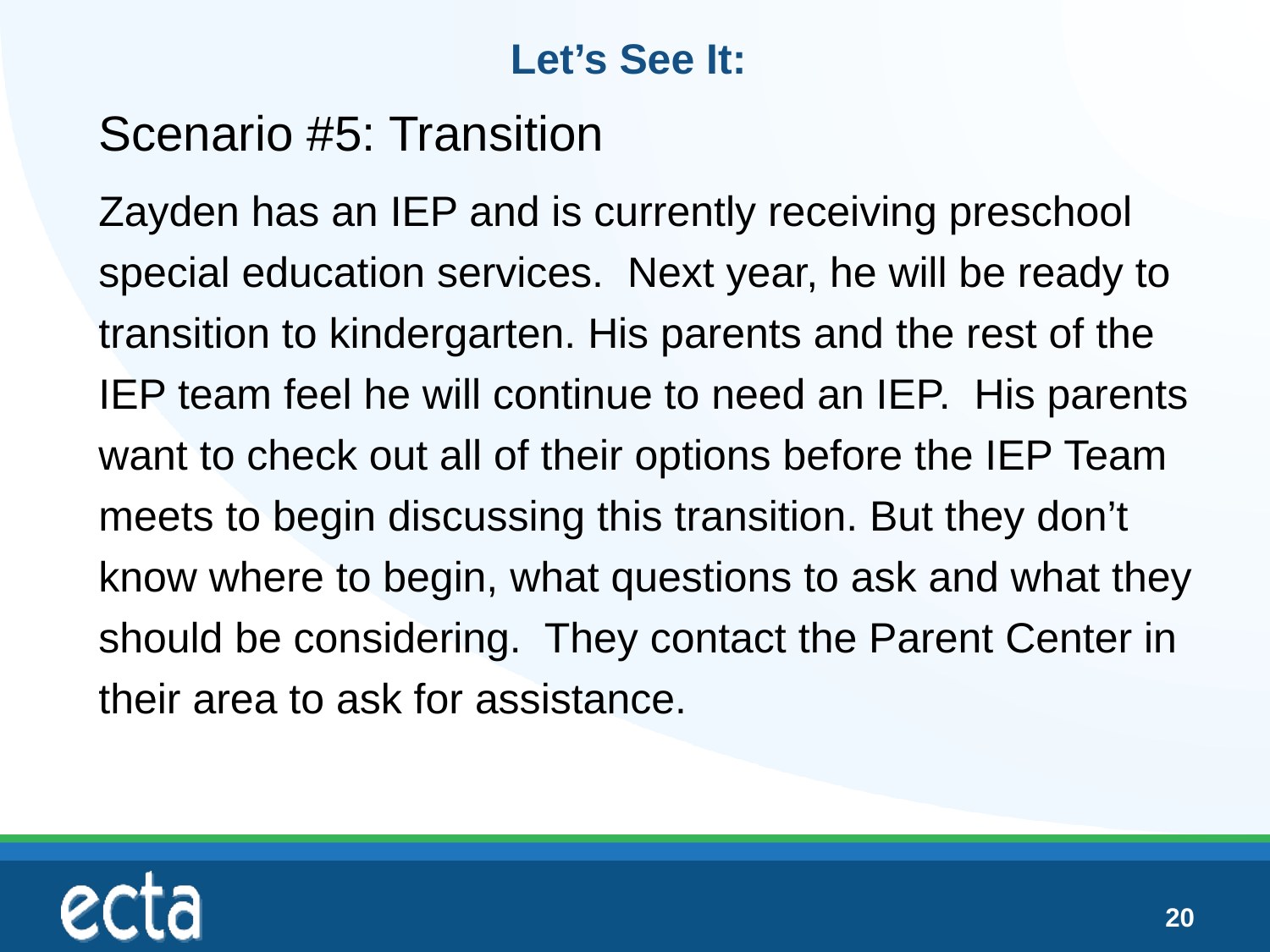

# Let’s See It:
Scenario #5: Transition
Zayden has an IEP and is currently receiving preschool special education services.  Next year, he will be ready to transition to kindergarten. His parents and the rest of the IEP team feel he will continue to need an IEP.  His parents want to check out all of their options before the IEP Team meets to begin discussing this transition. But they don’t know where to begin, what questions to ask and what they should be considering.  They contact the Parent Center in their area to ask for assistance.

20